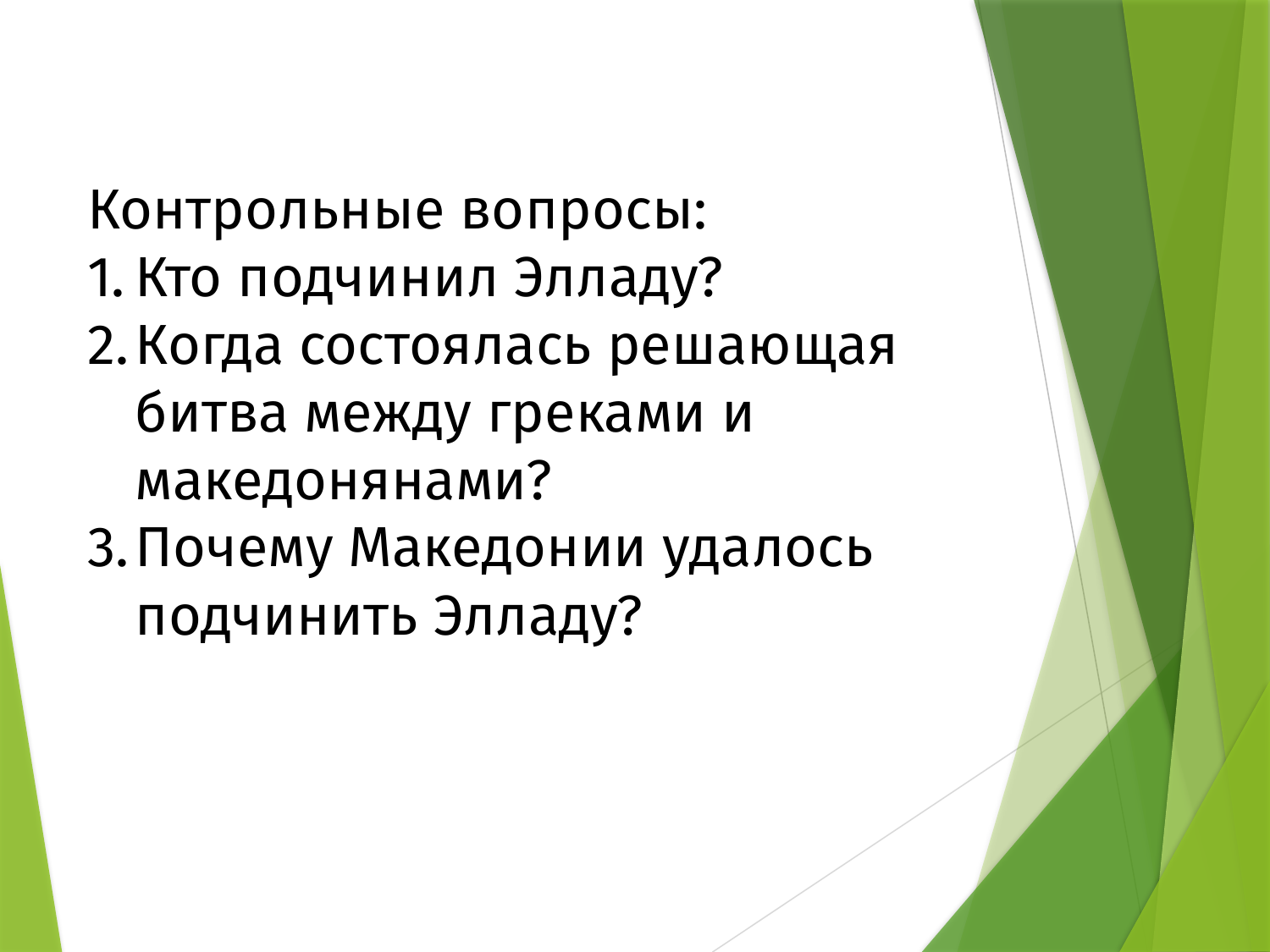

Контрольные вопросы:
Кто подчинил Элладу?
Когда состоялась решающая битва между греками и македонянами?
Почему Македонии удалось подчинить Элладу?